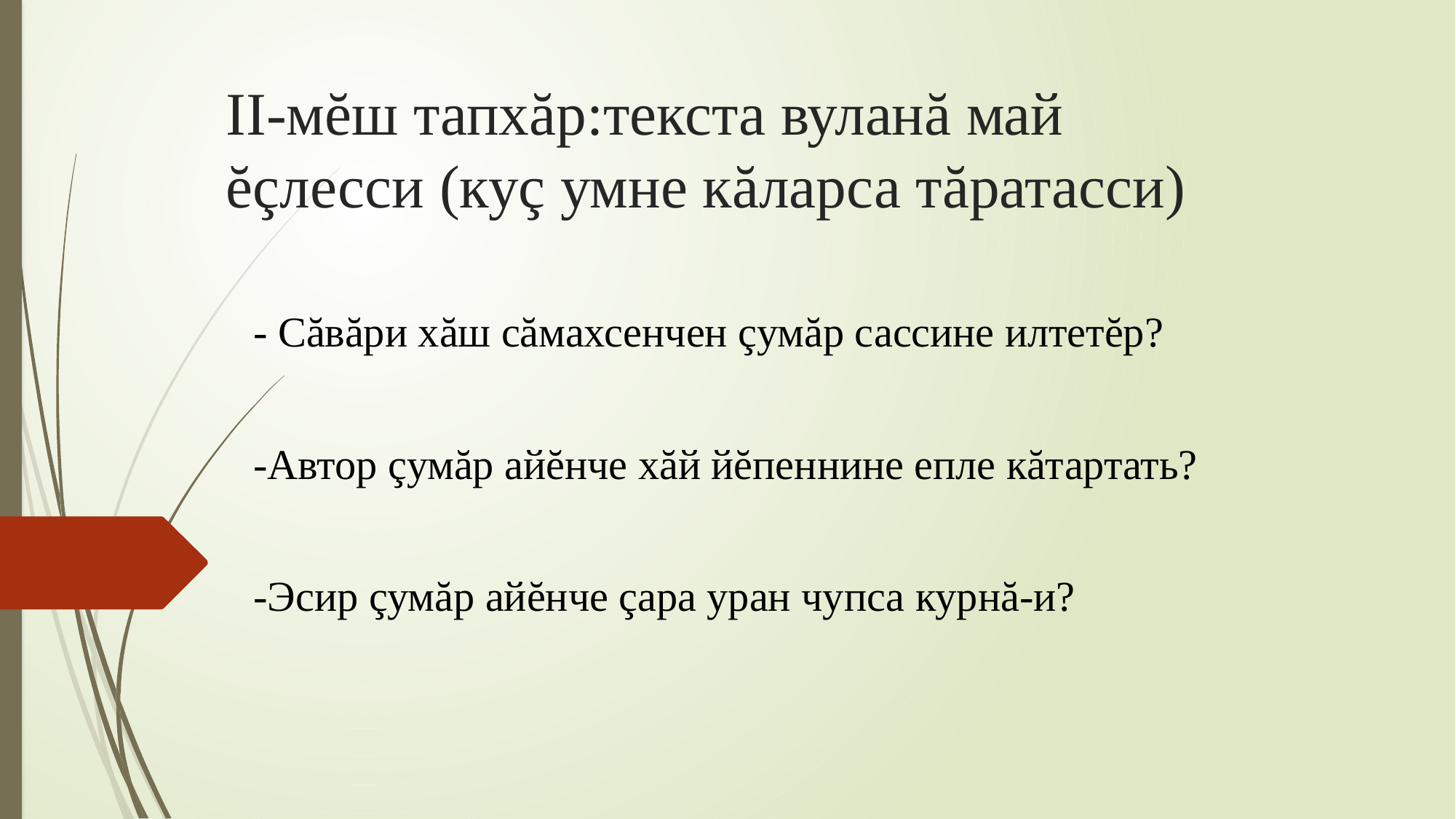

# II-мĕш тапхăр:текста вуланă май ĕçлесси (куç умне кăларса тăратасси)
- Сăвăри хăш сăмахсенчен çумăр сассине илтетĕр?

-Автор çумăр айĕнче хăй йĕпеннине епле кăтартать?

-Эсир çумăр айĕнче çара уран чупса курнă-и?